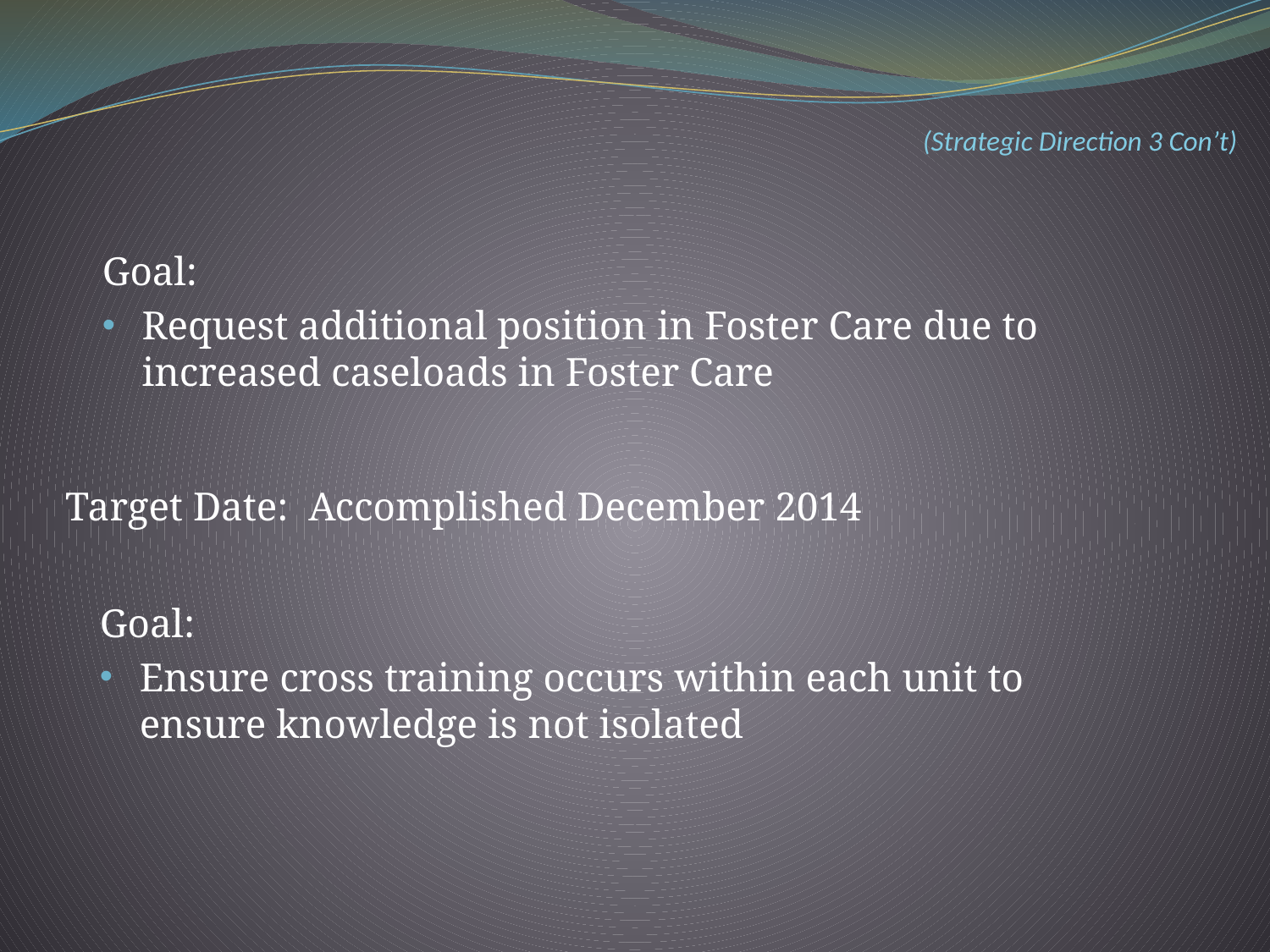

(Strategic Direction 3 Con’t)
Goal:
Request additional position in Foster Care due to increased caseloads in Foster Care

Target Date:  Accomplished December 2014
Goal:
Ensure cross training occurs within each unit to ensure knowledge is not isolated